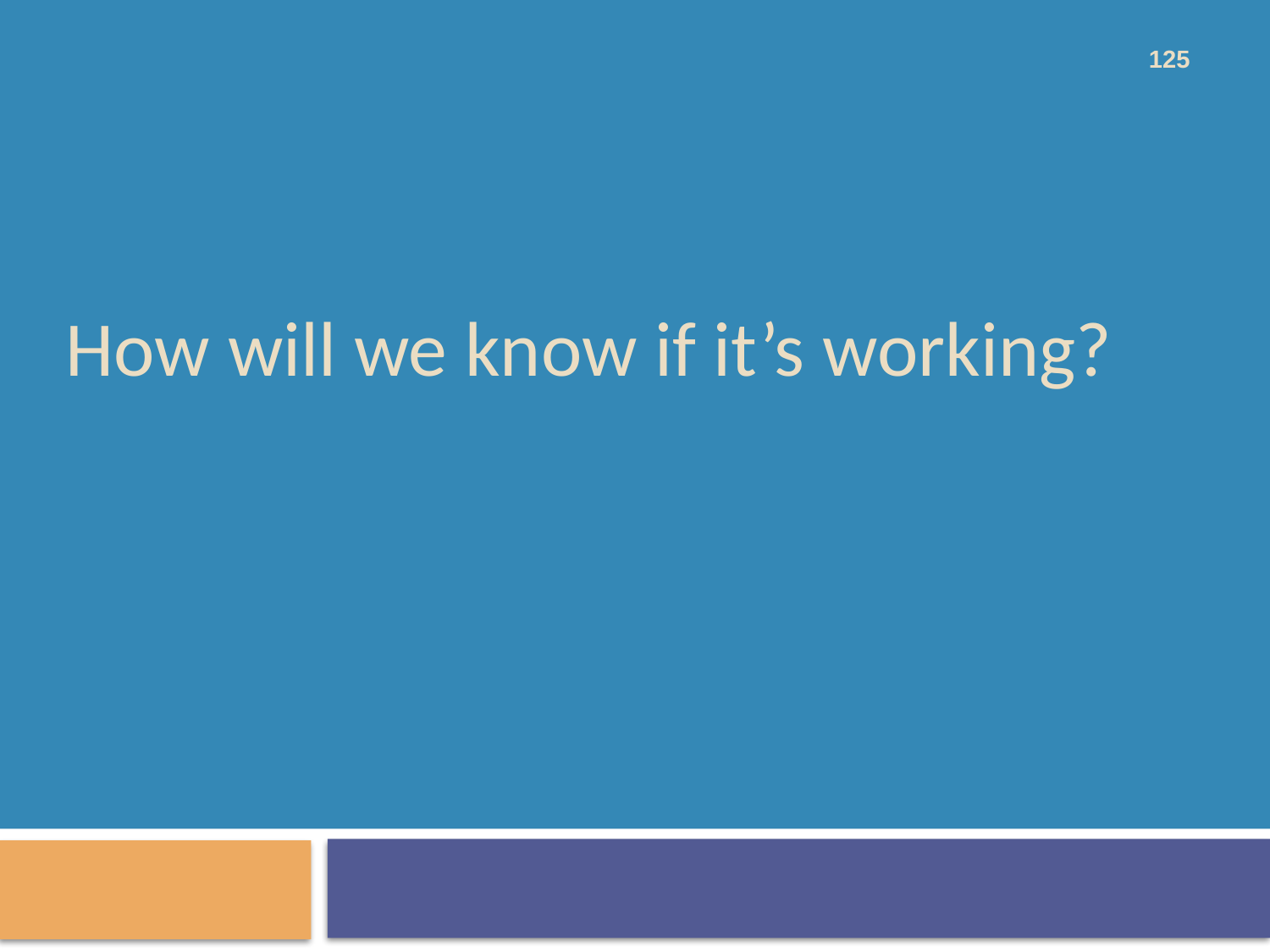

125
# How will we know if it’s working?